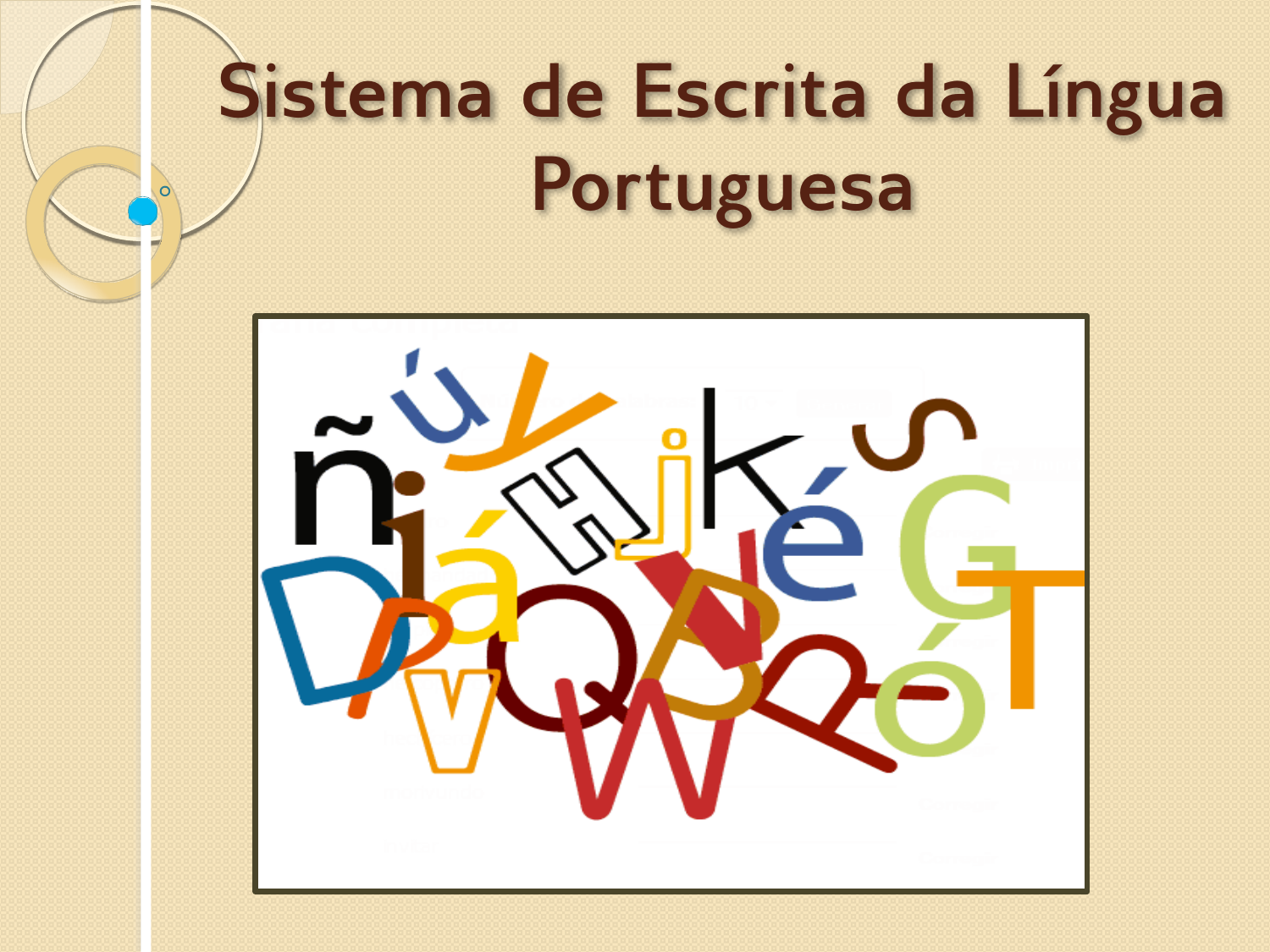

# Sistema de Escrita da Língua Portuguesa